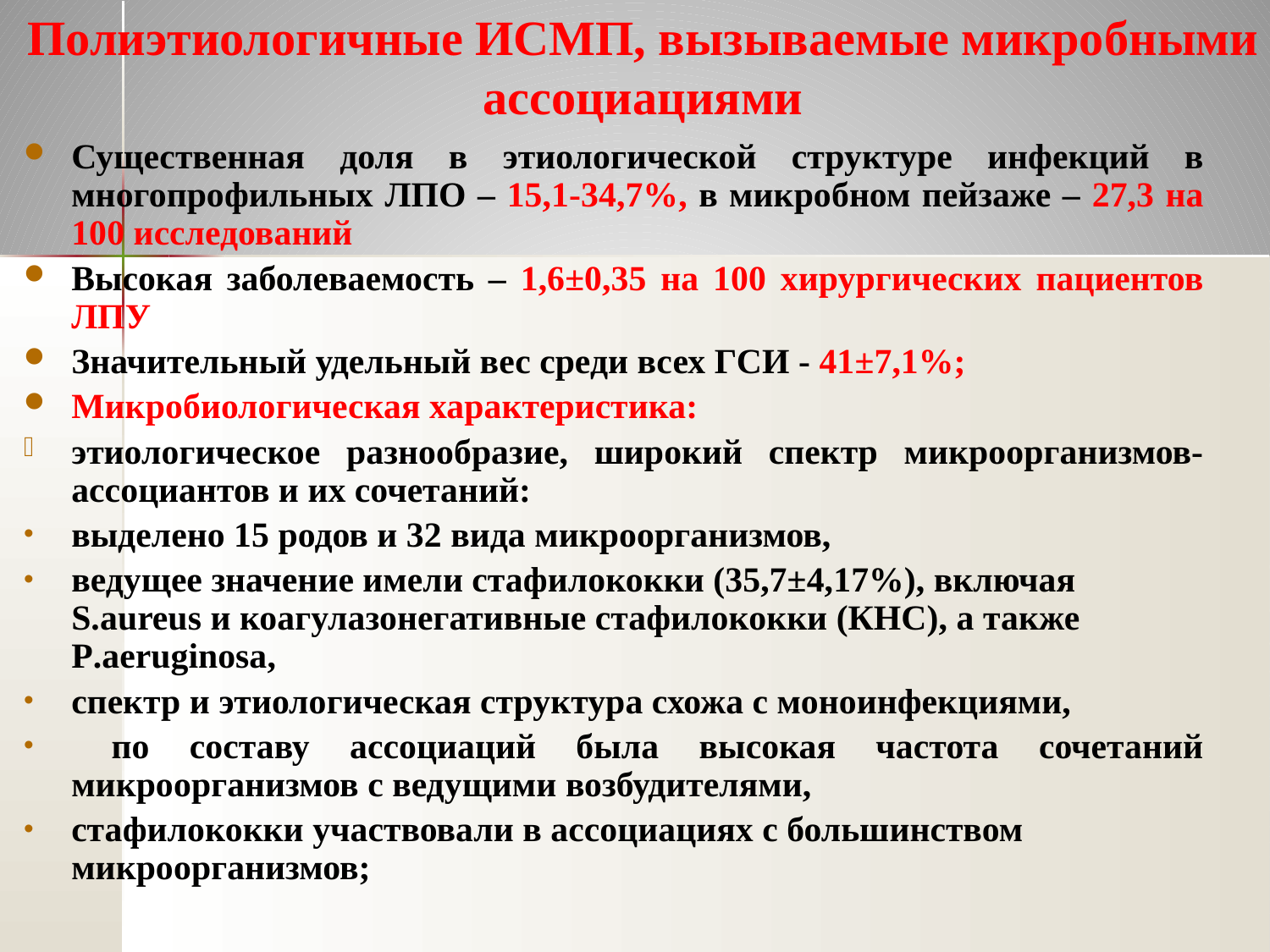

Полиэтиологичные ИСМП, вызываемые микробными ассоциациями

Существенная доля в этиологической структуре инфекций в многопрофильных ЛПО – 15,1-34,7%, в микробном пейзаже – 27,3 на 100 исследований
Высокая заболеваемость – 1,6±0,35 на 100 хирургических пациентов ЛПУ
Значительный удельный вес среди всех ГСИ - 41±7,1%;
Микробиологическая характеристика:
этиологическое разнообразие, широкий спектр микроорганизмов-ассоциантов и их сочетаний:
выделено 15 родов и 32 вида микроорганизмов,
ведущее значение имели стафилококки (35,7±4,17%), включая S.aureus и коагулазонегативные стафилококки (КНС), а также P.aeruginosa,
спектр и этиологическая структура схожа с моноинфекциями,
 по составу ассоциаций была высокая частота сочетаний микроорганизмов с ведущими возбудителями,
стафилококки участвовали в ассоциациях с большинством микроорганизмов;